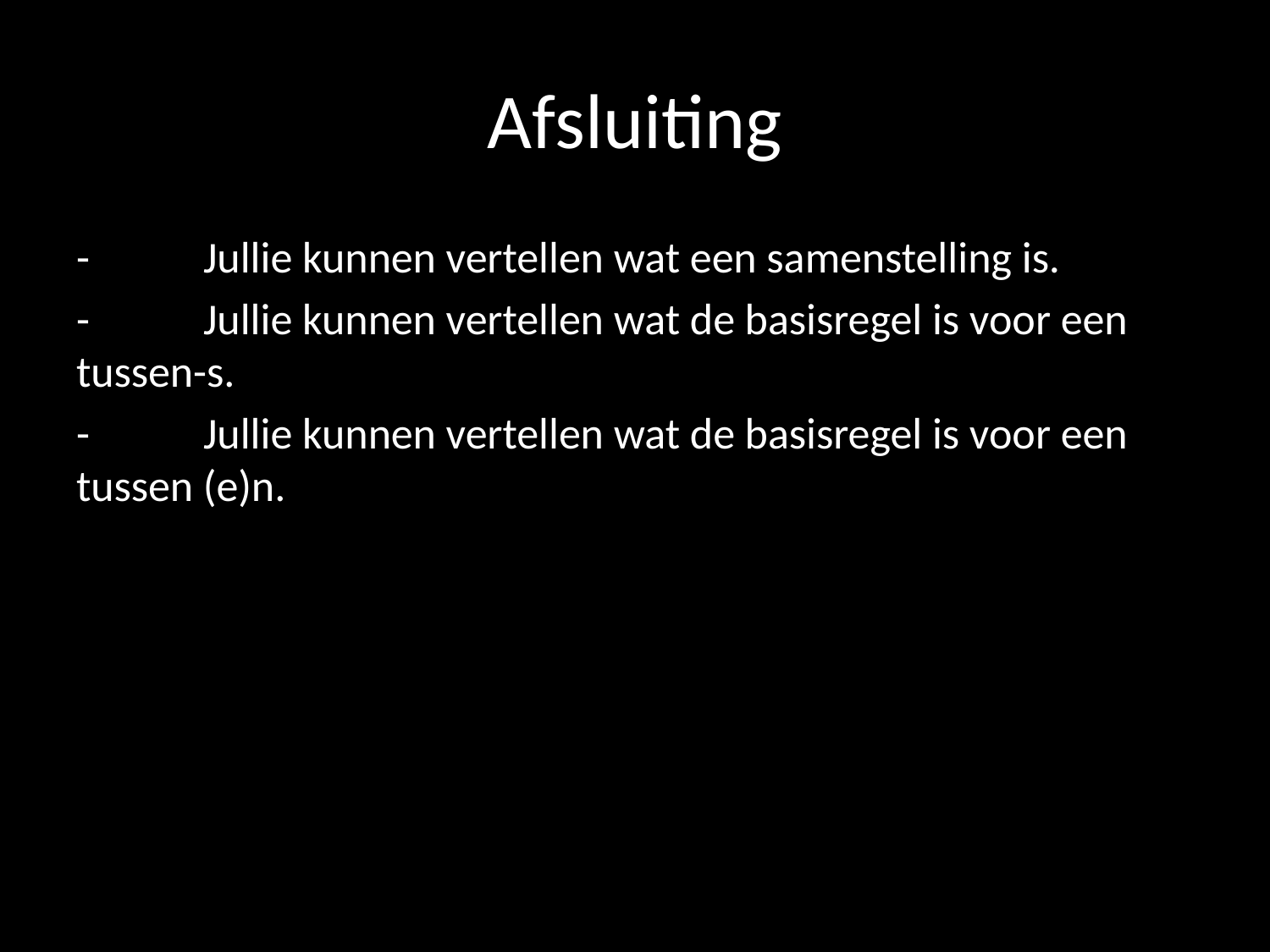

# Afsluiting
-	Jullie kunnen vertellen wat een samenstelling is.
-	Jullie kunnen vertellen wat de basisregel is voor een tussen-s.
-	Jullie kunnen vertellen wat de basisregel is voor een tussen (e)n.